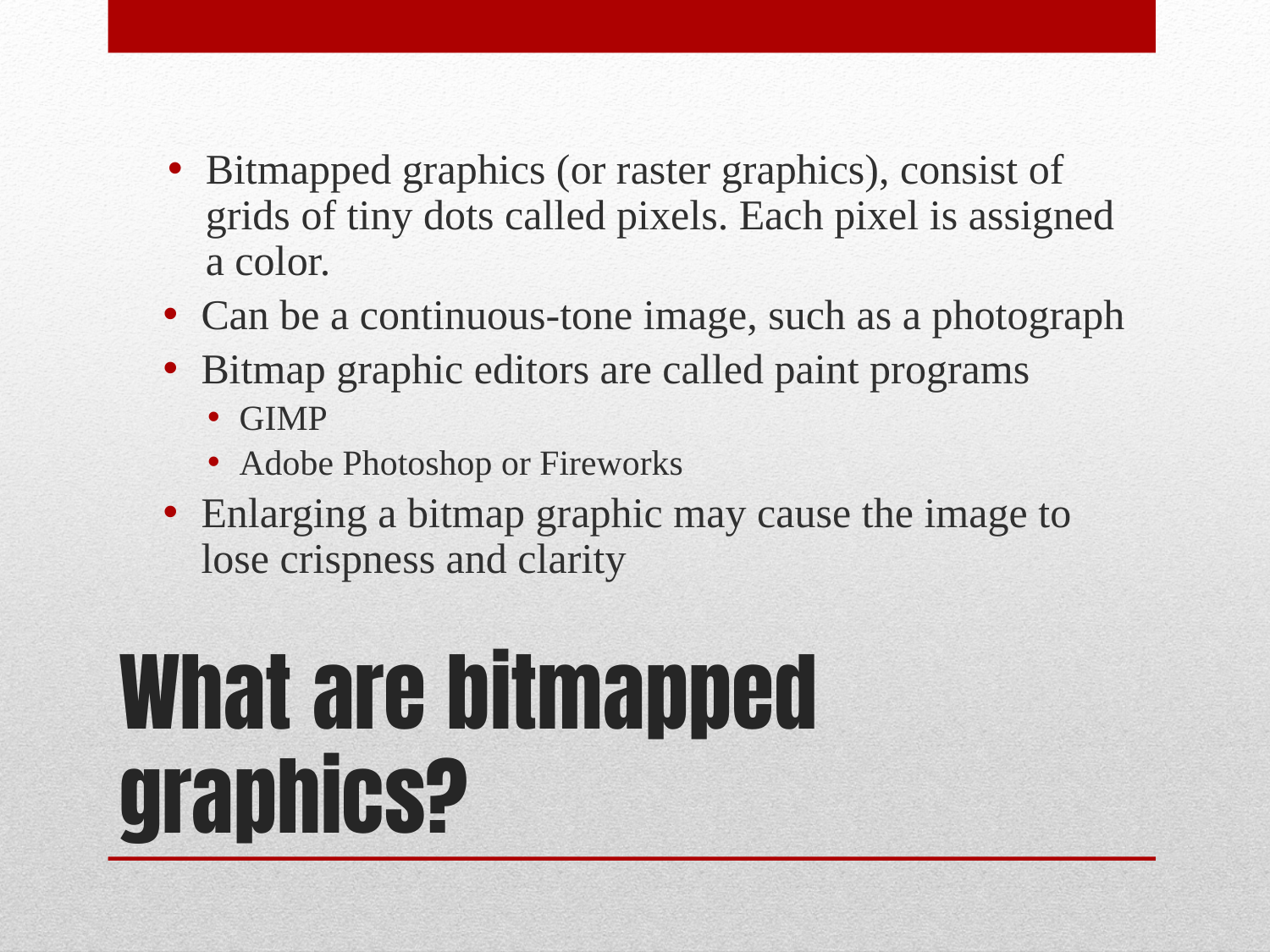

Bitmapped graphics (or raster graphics), consist of grids of tiny dots called pixels. Each pixel is assigned a color.
Can be a continuous-tone image, such as a photograph
Bitmap graphic editors are called paint programs
GIMP
Adobe Photoshop or Fireworks
Enlarging a bitmap graphic may cause the image to lose crispness and clarity
# What are bitmapped graphics?